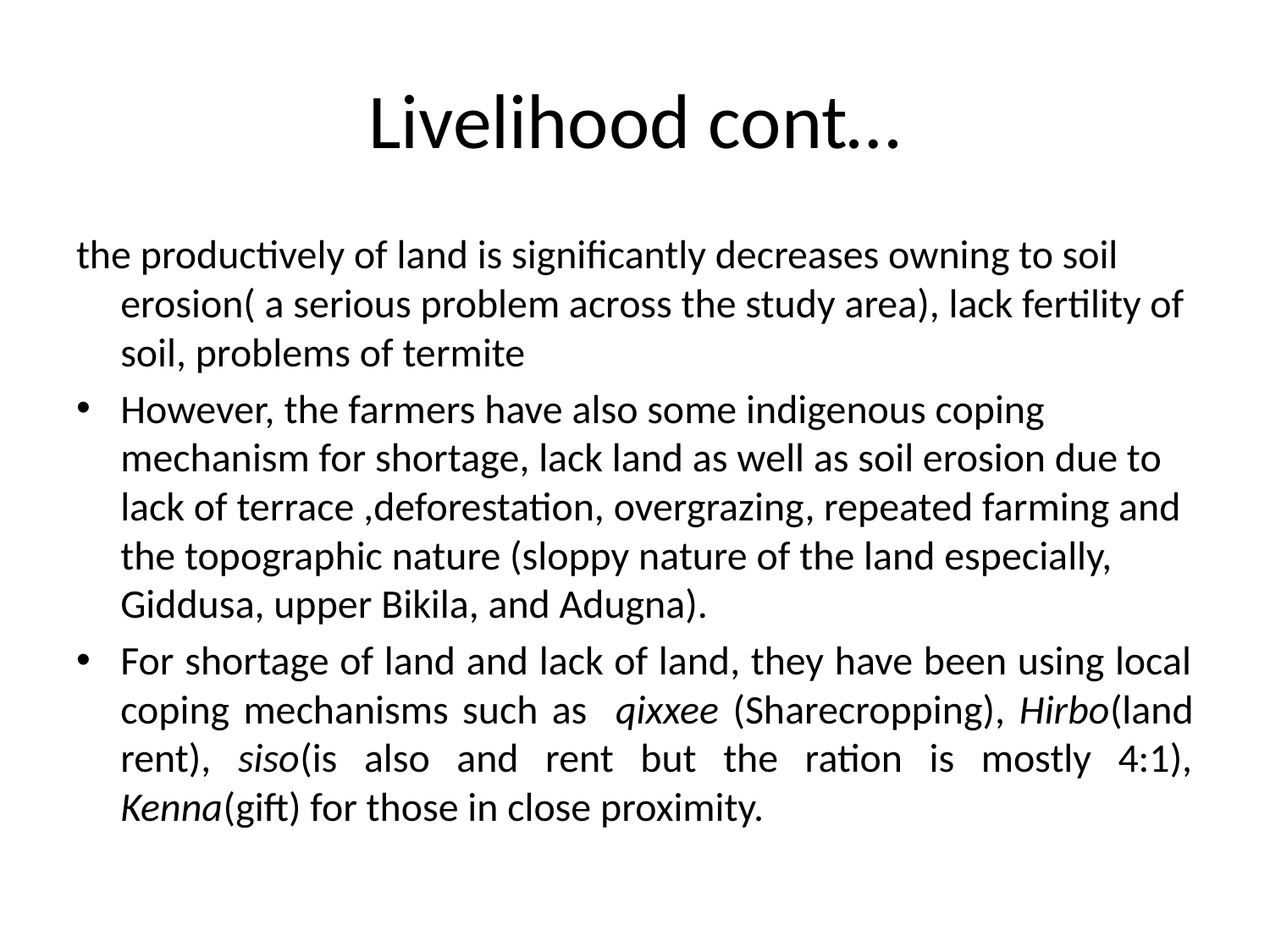

# Livelihood cont…
the productively of land is significantly decreases owning to soil erosion( a serious problem across the study area), lack fertility of soil, problems of termite
However, the farmers have also some indigenous coping mechanism for shortage, lack land as well as soil erosion due to lack of terrace ,deforestation, overgrazing, repeated farming and the topographic nature (sloppy nature of the land especially, Giddusa, upper Bikila, and Adugna).
For shortage of land and lack of land, they have been using local coping mechanisms such as  qixxee (Sharecropping), Hirbo(land rent), siso(is also and rent but the ration is mostly 4:1), Kenna(gift) for those in close proximity.